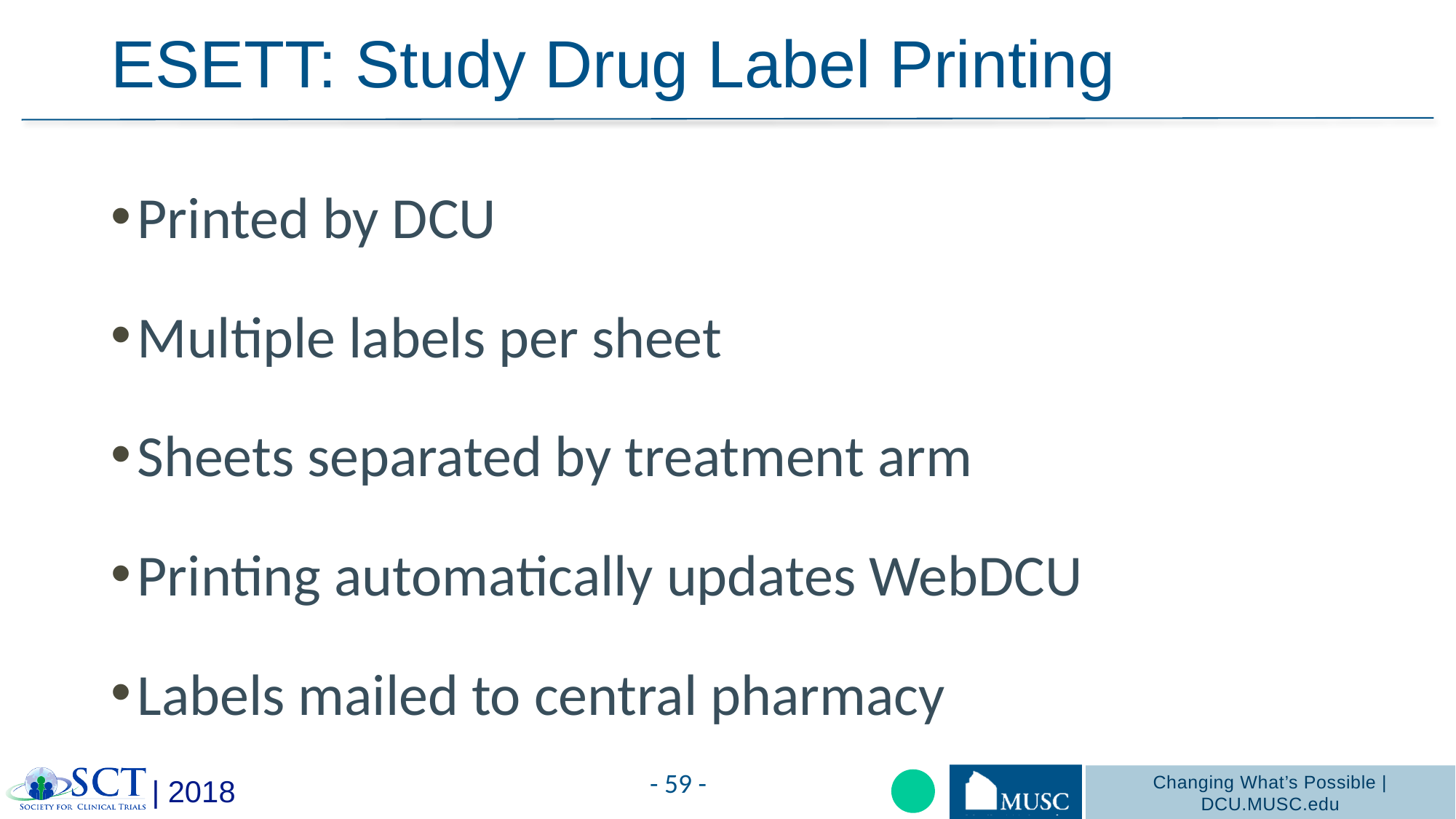

# ESETT: Study Drug Label Printing
Printed by DCU
Multiple labels per sheet
Sheets separated by treatment arm
Printing automatically updates WebDCU
Labels mailed to central pharmacy

- 59 -